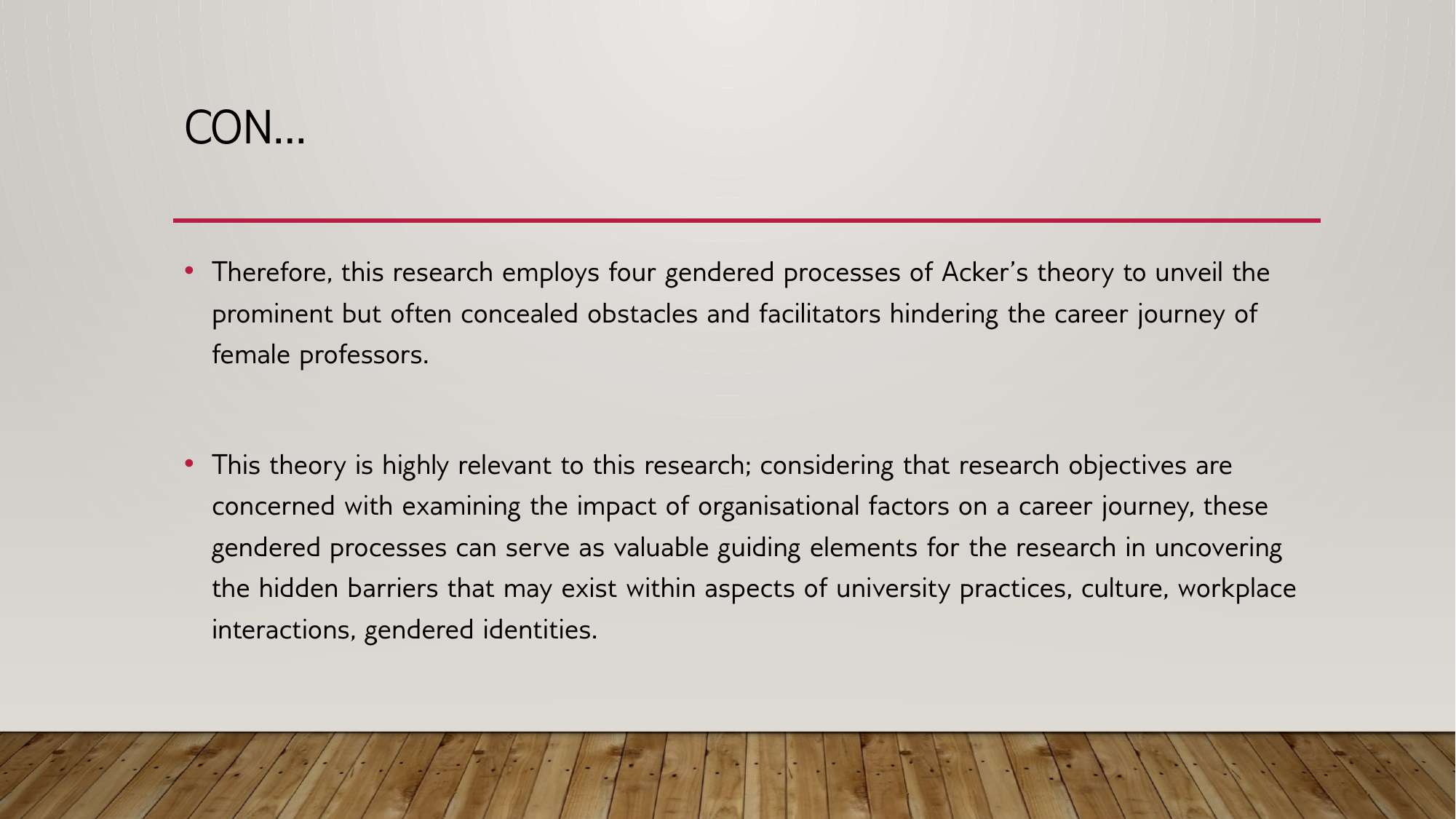

# Con…
Therefore, this research employs four gendered processes of Acker’s theory to unveil the prominent but often concealed obstacles and facilitators hindering the career journey of female professors.

This theory is highly relevant to this research; considering that research objectives are concerned with examining the impact of organisational factors on a career journey, these gendered processes can serve as valuable guiding elements for the research in uncovering the hidden barriers that may exist within aspects of university practices, culture, workplace interactions, gendered identities.